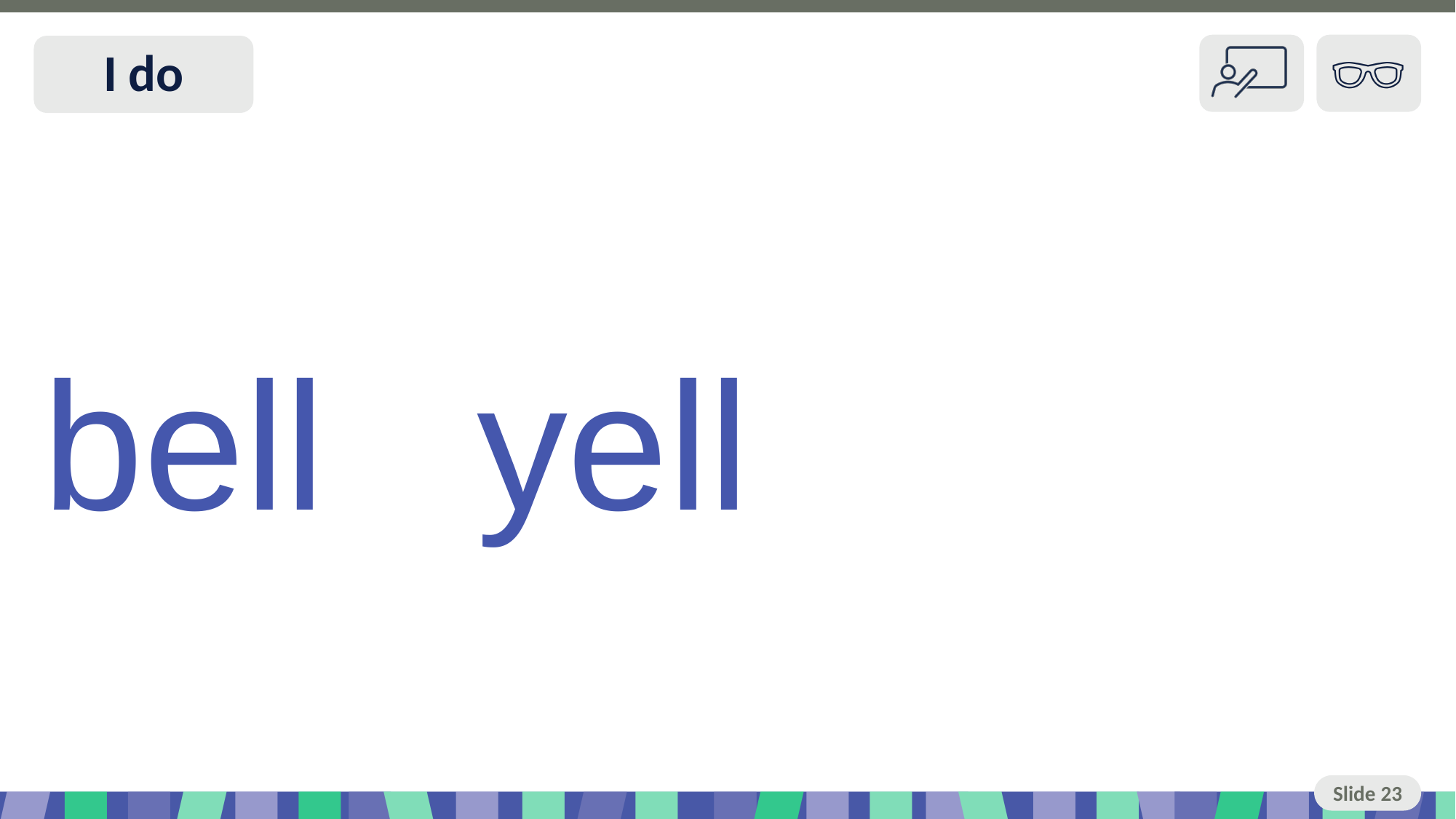

# Slide 23 I do
bell   yell